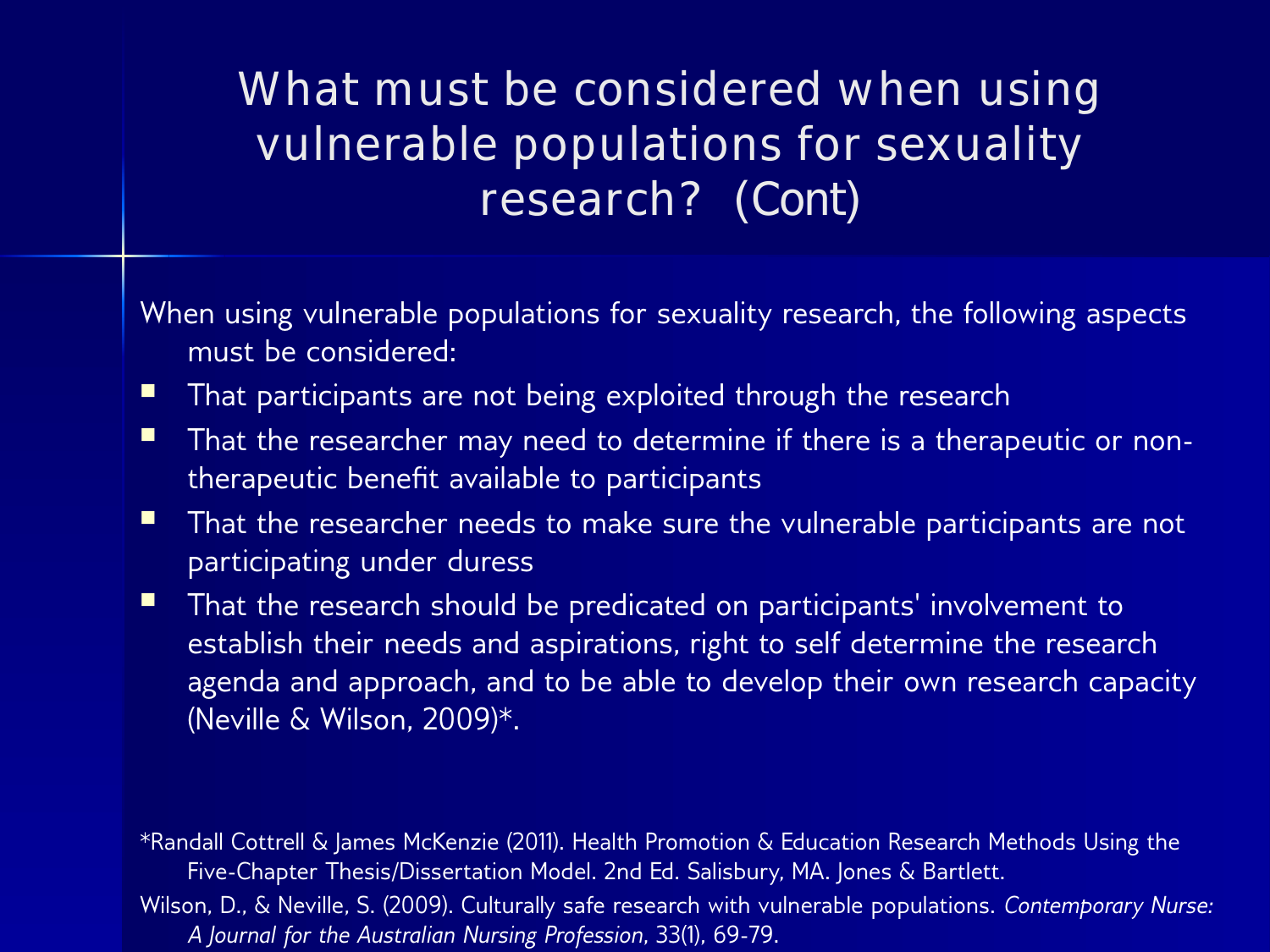

What must be considered when using vulnerable populations for sexuality research?	(Cont)
When using vulnerable populations for sexuality research, the following aspects must be considered:
That participants are not being exploited through the research
That the researcher may need to determine if there is a therapeutic or non-therapeutic benefit available to participants
That the researcher needs to make sure the vulnerable participants are not participating under duress
That the research should be predicated on participants' involvement to establish their needs and aspirations, right to self determine the research agenda and approach, and to be able to develop their own research capacity (Neville & Wilson, 2009)*.

*Randall Cottrell & James McKenzie (2011). Health Promotion & Education Research Methods Using the Five-Chapter Thesis/Dissertation Model. 2nd Ed. Salisbury, MA. Jones & Bartlett.
Wilson, D., & Neville, S. (2009). Culturally safe research with vulnerable populations. Contemporary Nurse: A Journal for the Australian Nursing Profession, 33(1), 69-79.